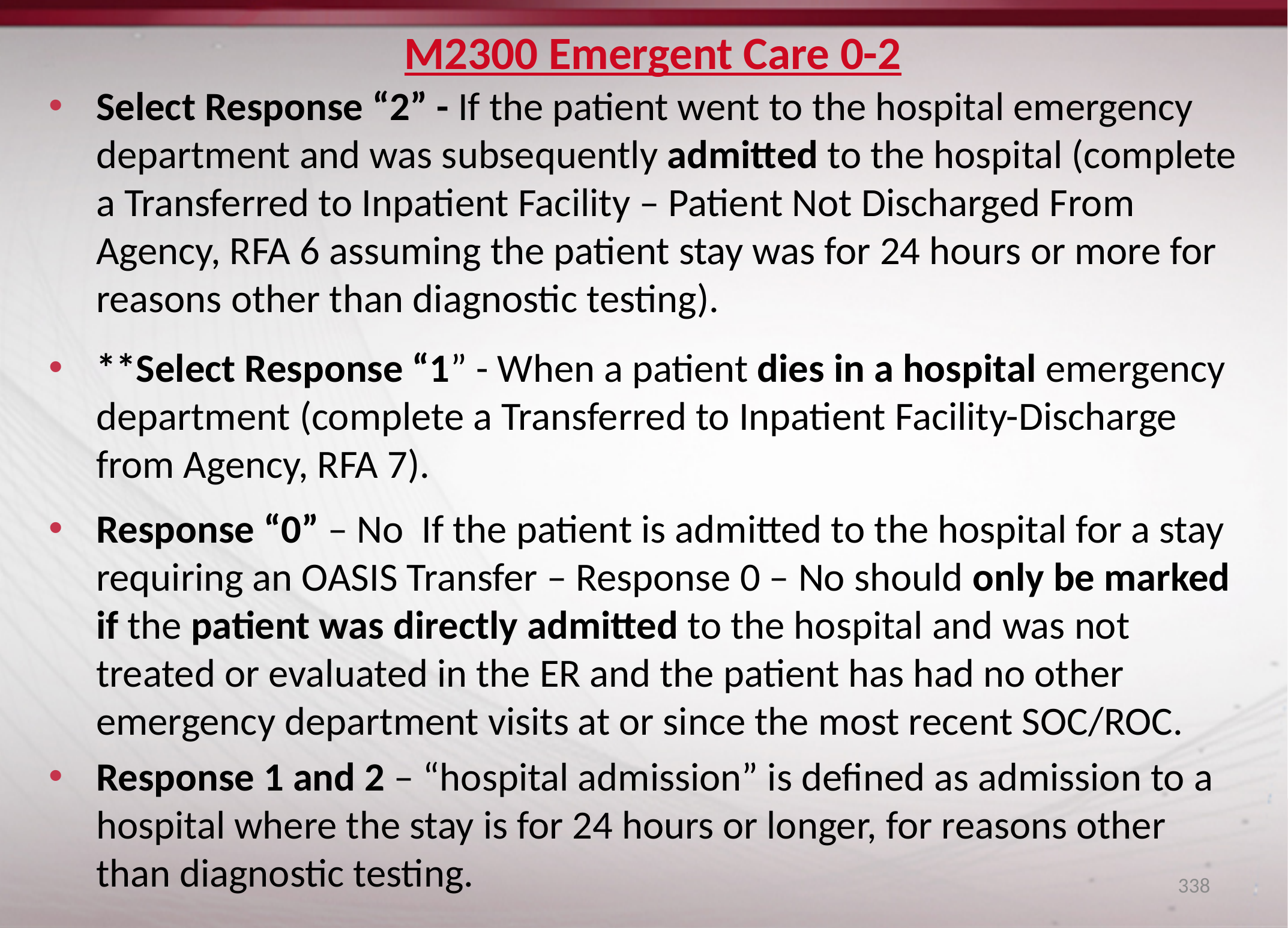

# M2300 Emergent Care 0-2

Select Response “2” - If the patient went to the hospital emergency department and was subsequently admitted to the hospital (complete a Transferred to Inpatient Facility – Patient Not Discharged From Agency, RFA 6 assuming the patient stay was for 24 hours or more for reasons other than diagnostic testing).

**Select Response “1” - When a patient dies in a hospital emergency department (complete a Transferred to Inpatient Facility-Discharge from Agency, RFA 7).

Response “0” – No  If the patient is admitted to the hospital for a stay requiring an OASIS Transfer – Response 0 – No should only be marked if the patient was directly admitted to the hospital and was not treated or evaluated in the ER and the patient has had no other emergency department visits at or since the most recent SOC/ROC.
Response 1 and 2 – “hospital admission” is defined as admission to a hospital where the stay is for 24 hours or longer, for reasons other than diagnostic testing.
338